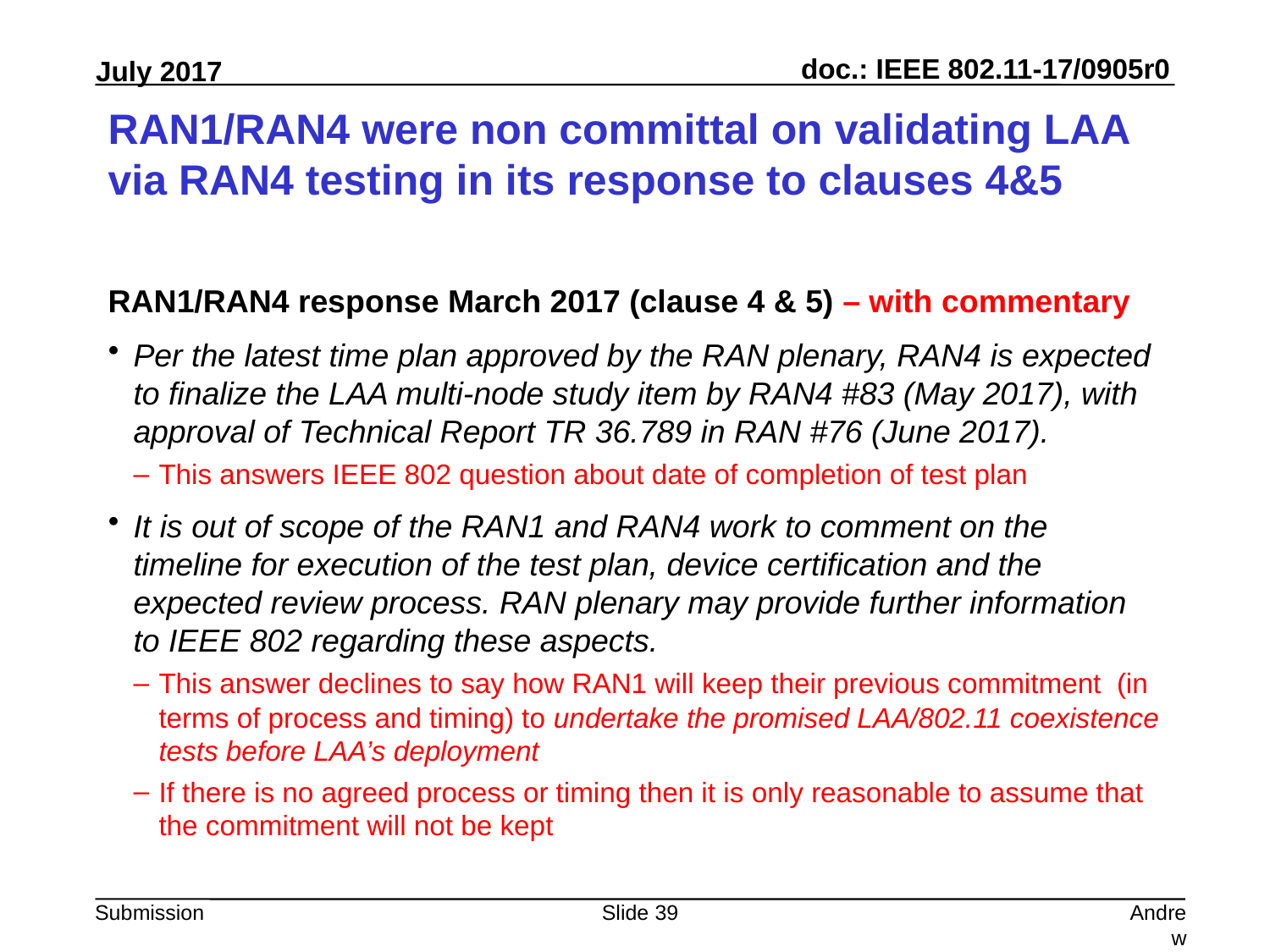

# RAN1/RAN4 were non committal on validating LAA via RAN4 testing in its response to clauses 4&5
RAN1/RAN4 response March 2017 (clause 4 & 5) – with commentary
Per the latest time plan approved by the RAN plenary, RAN4 is expected to finalize the LAA multi-node study item by RAN4 #83 (May 2017), with approval of Technical Report TR 36.789 in RAN #76 (June 2017).
This answers IEEE 802 question about date of completion of test plan
It is out of scope of the RAN1 and RAN4 work to comment on the timeline for execution of the test plan, device certification and the expected review process. RAN plenary may provide further information to IEEE 802 regarding these aspects.
This answer declines to say how RAN1 will keep their previous commitment  (in terms of process and timing) to undertake the promised LAA/802.11 coexistence tests before LAA’s deployment
If there is no agreed process or timing then it is only reasonable to assume that the commitment will not be kept

Slide 39
Andrew Myles, Cisco